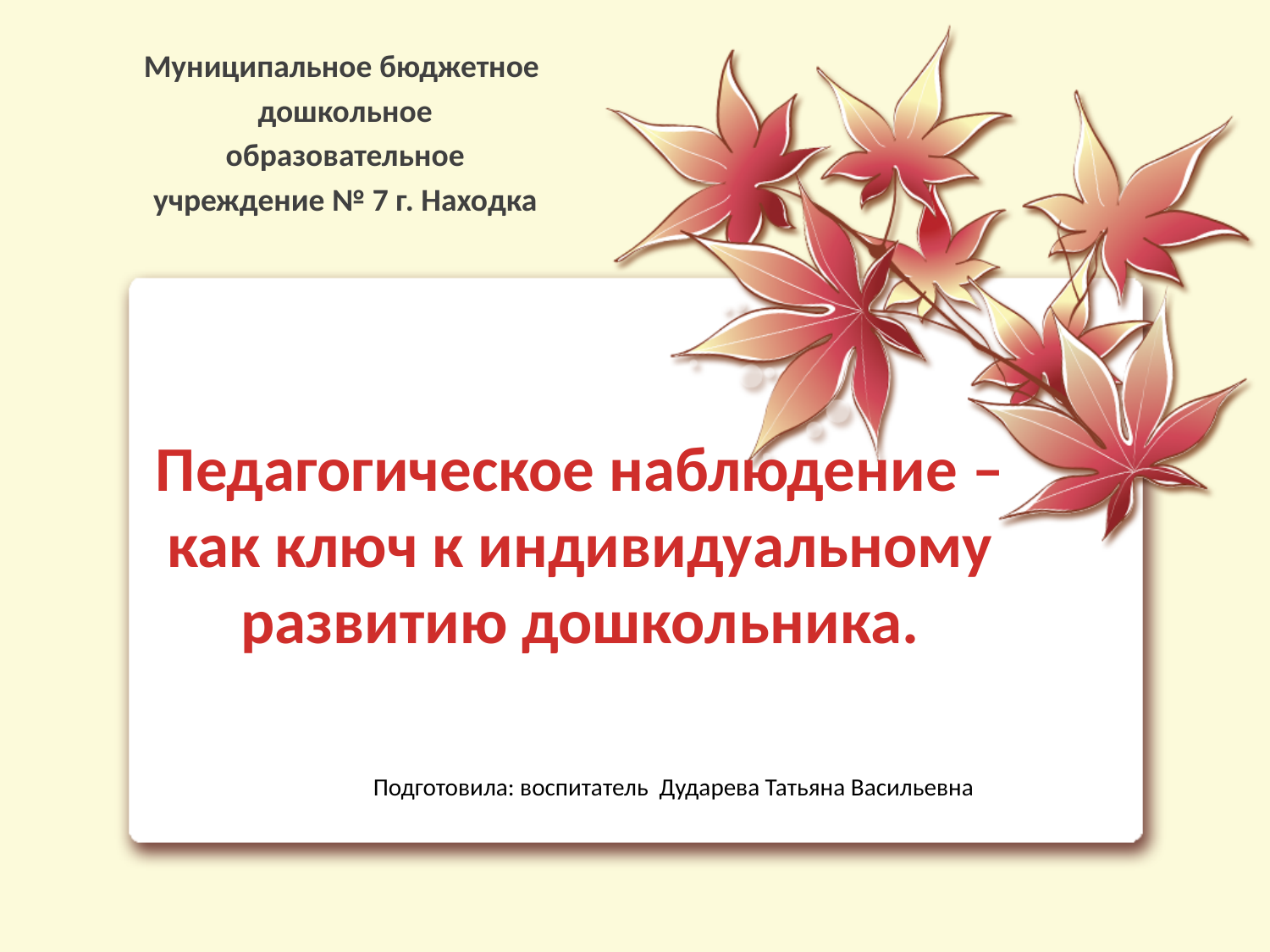

Муниципальное бюджетное
дошкольное
 образовательное
учреждение № 7 г. Находка
# Педагогическое наблюдение – как ключ к индивидуальному развитию дошкольника. Подготовила: воспитатель  Дударева Татьяна Васильевна